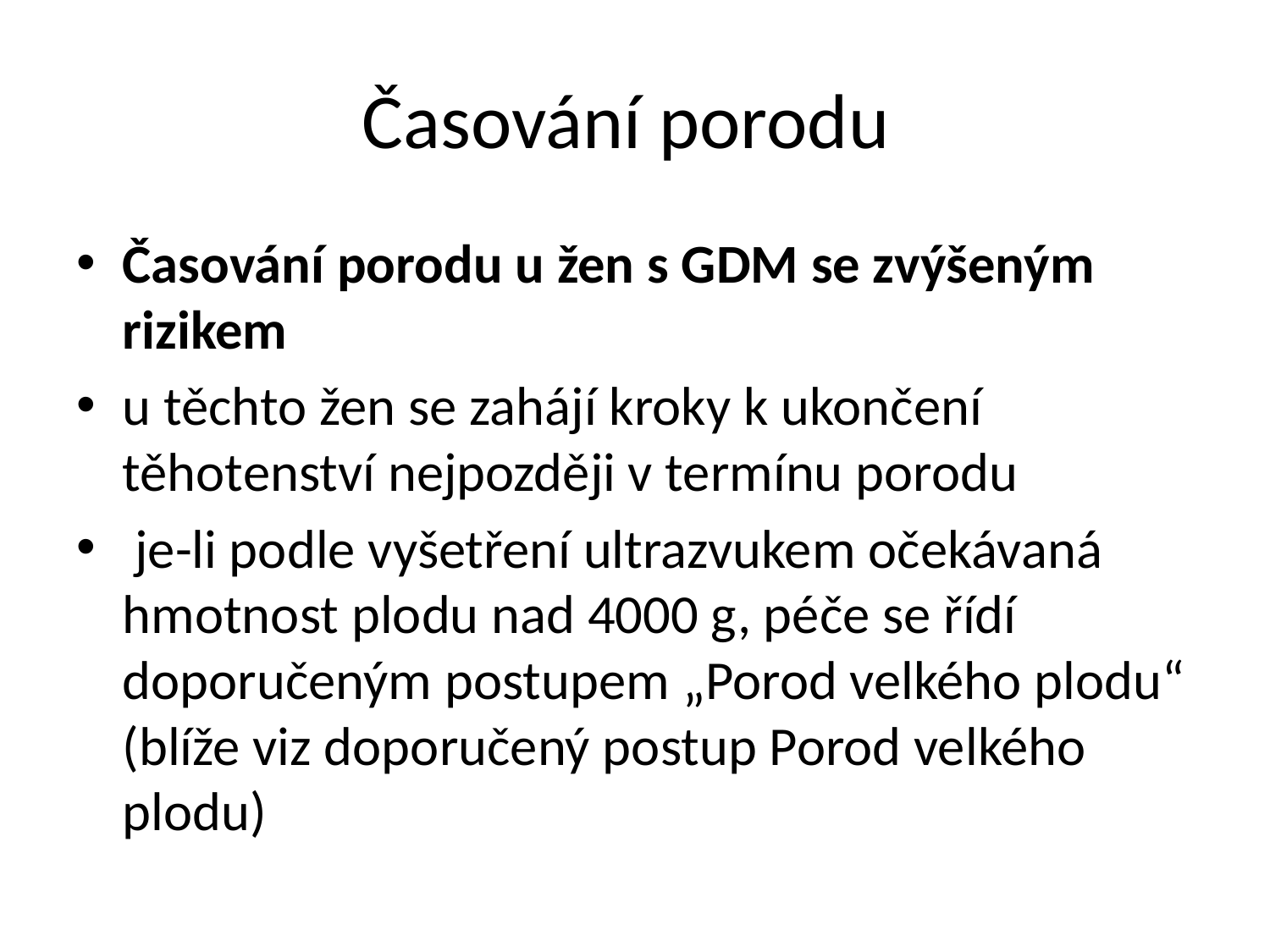

# Časování porodu
Časování porodu u žen s GDM se zvýšeným rizikem
u těchto žen se zahájí kroky k ukončení těhotenství nejpozději v termínu porodu
 je-li podle vyšetření ultrazvukem očekávaná hmotnost plodu nad 4000 g, péče se řídí doporučeným postupem „Porod velkého plodu“ (blíže viz doporučený postup Porod velkého plodu)